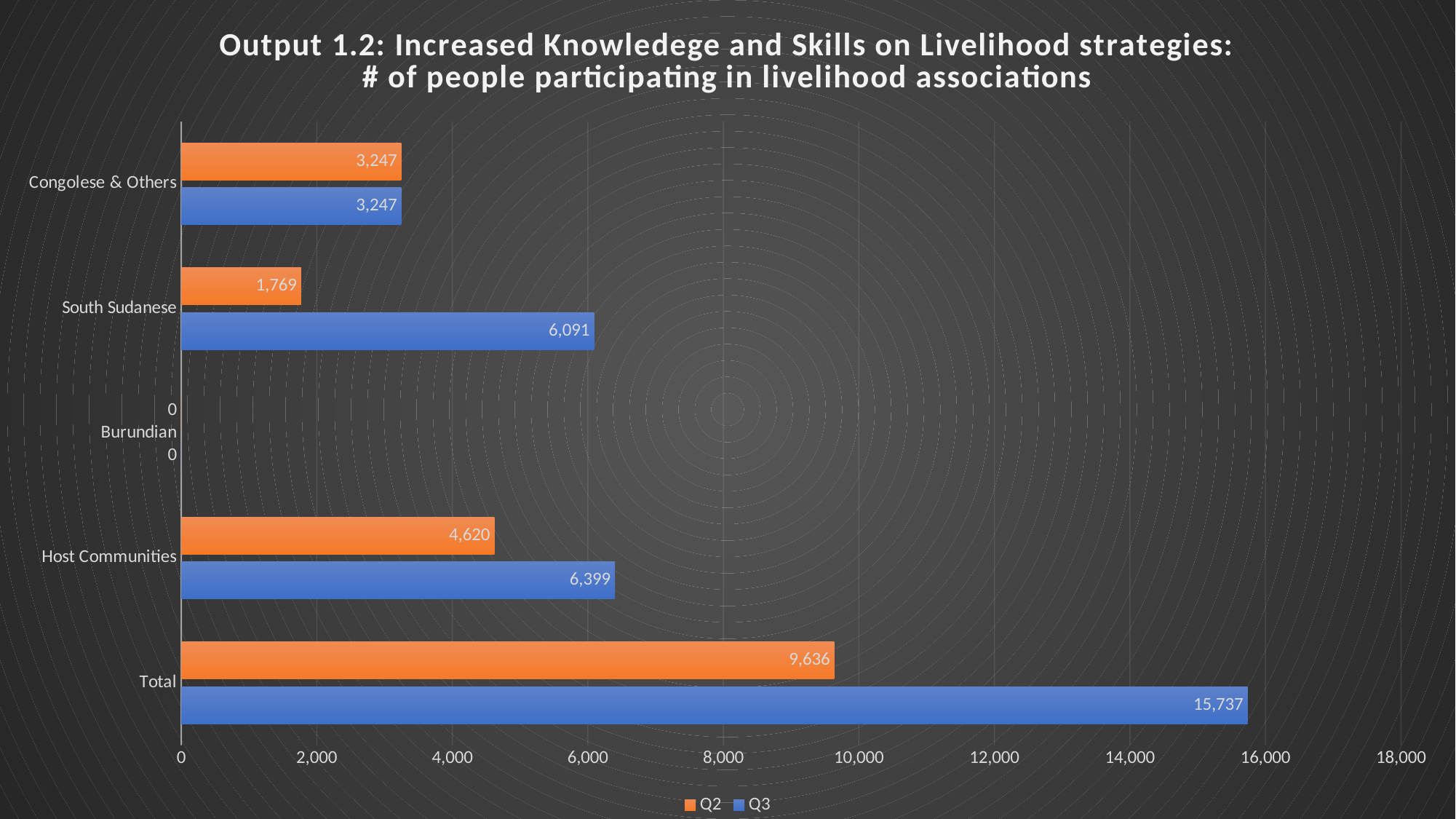

### Chart: Output 1.2: Increased Knowledege and Skills on Livelihood strategies:
# of people participating in livelihood associations

| Category | Q3 | Q2 |
|---|---|---|
| Total | 15737.0 | 9636.0 |
| Host Communities | 6399.0 | 4620.0 |
| Burundian | 0.0 | 0.0 |
| South Sudanese | 6091.0 | 1769.0 |
| Congolese & Others | 3247.0 | 3247.0 |
#